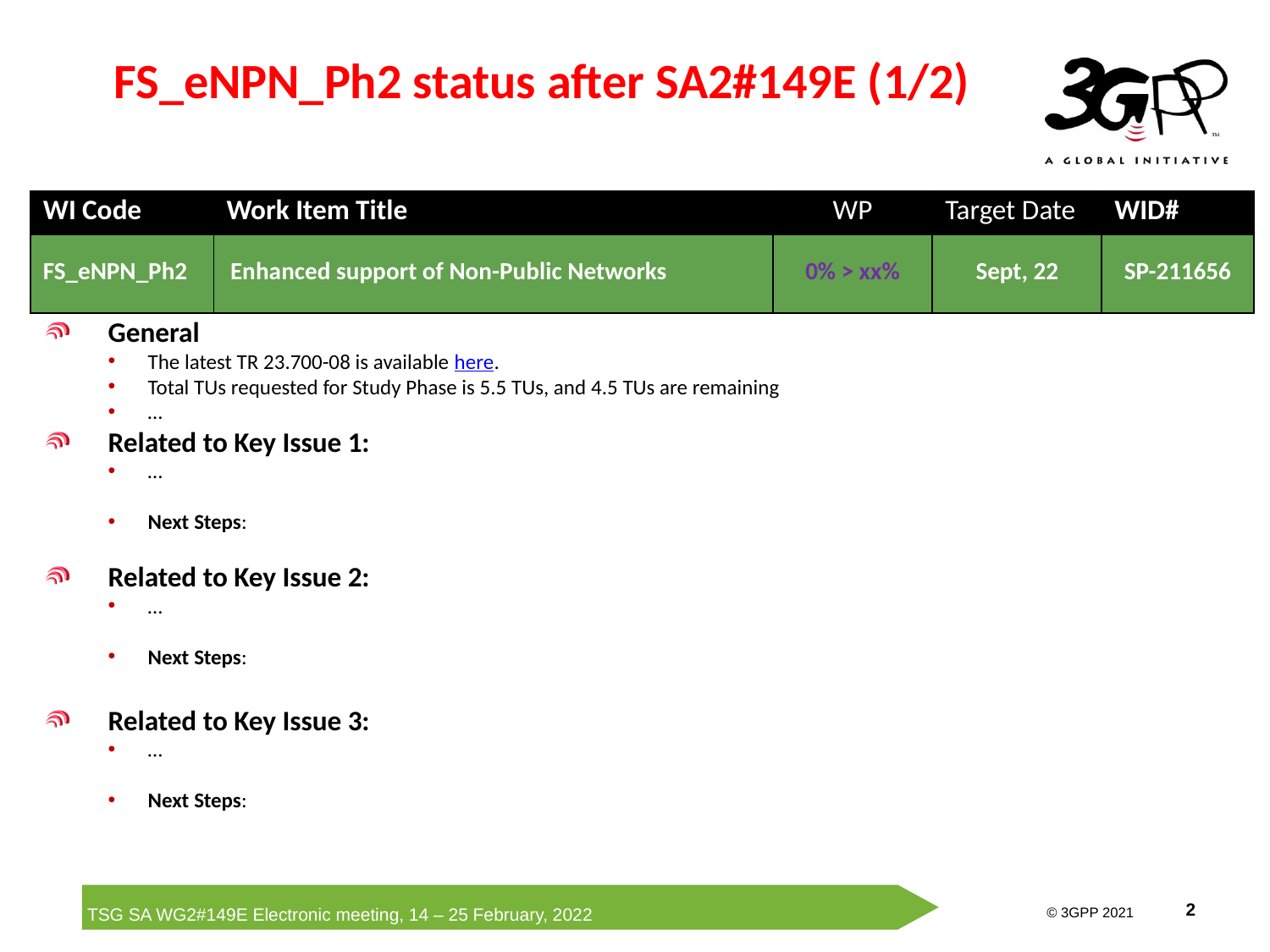

# FS_eNPN_Ph2 status after SA2#149E (1/2)
| WI Code | Work Item Title | WP | Target Date | WID# |
| --- | --- | --- | --- | --- |
| FS\_eNPN\_Ph2 | Enhanced support of Non-Public Networks | 0% > xx% | Sept, 22 | SP-211656 |
General
The latest TR 23.700-08 is available here.
Total TUs requested for Study Phase is 5.5 TUs, and 4.5 TUs are remaining
…
Related to Key Issue 1:
…

Next Steps:

Related to Key Issue 2:
…

Next Steps:

Related to Key Issue 3:
…

Next Steps: